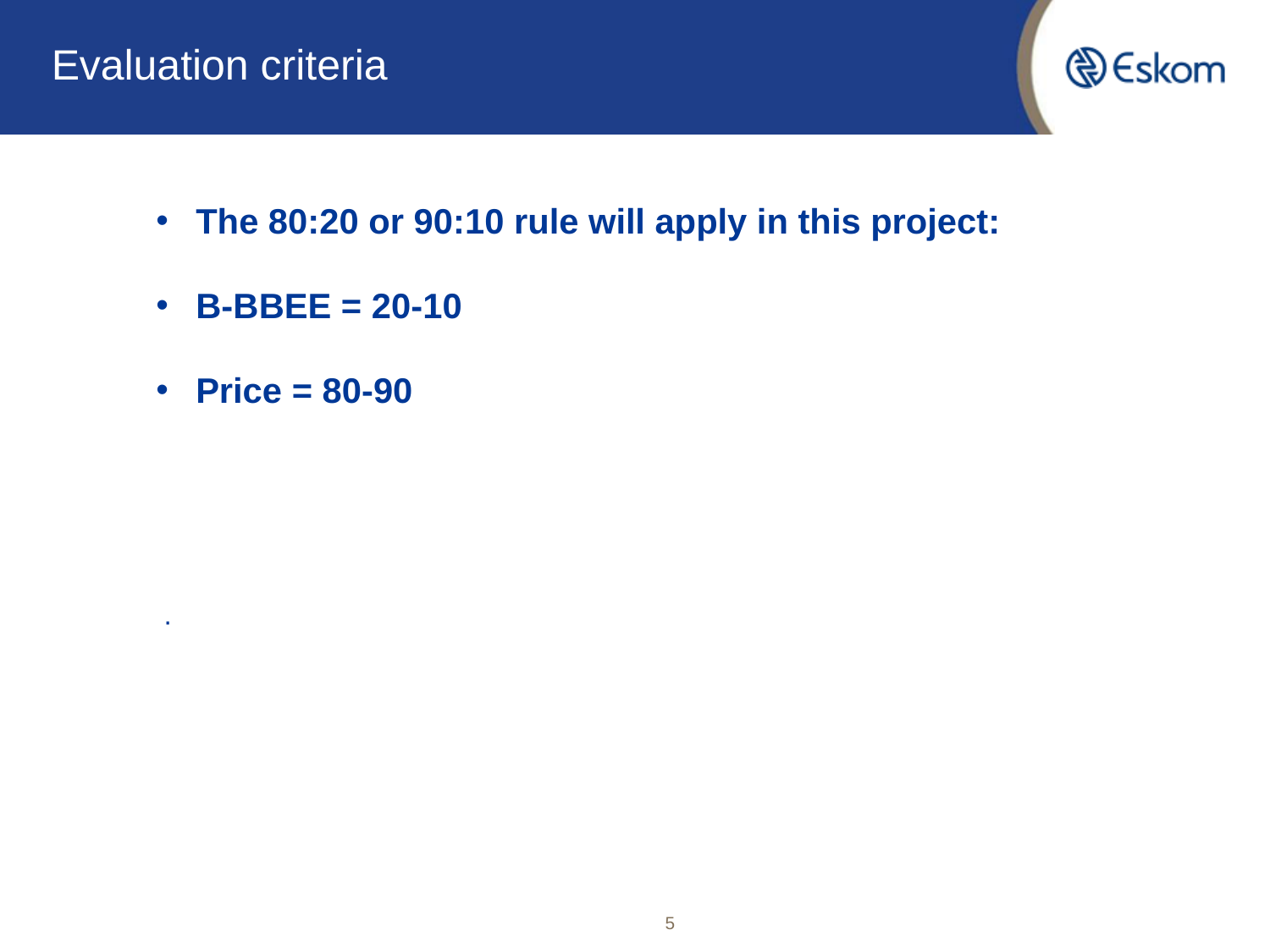

# Evaluation criteria

The 80:20 or 90:10 rule will apply in this project:

B-BBEE = 20-10

Price = 80-90

 .
5